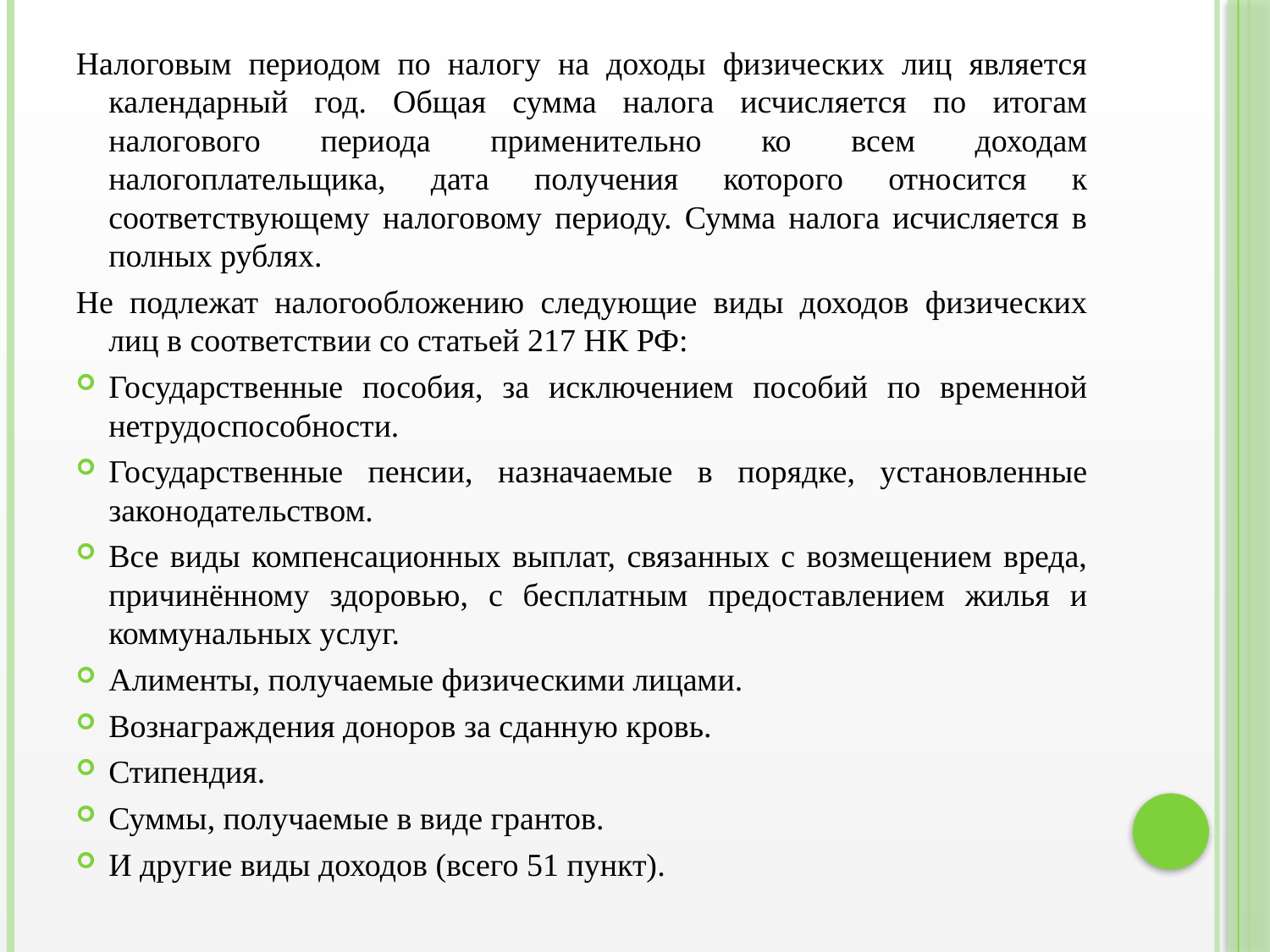

Налоговым периодом по налогу на доходы физических лиц является календарный год. Общая сумма налога исчисляется по итогам налогового периода применительно ко всем доходам налогоплательщика, дата получения которого относится к соответствующему налоговому периоду. Сумма налога исчисляется в полных рублях.
Не подлежат налогообложению следующие виды доходов физических лиц в соответствии со статьей 217 НК РФ:
Государственные пособия, за исключением пособий по временной нетрудоспособности.
Государственные пенсии, назначаемые в порядке, установленные законодательством.
Все виды компенсационных выплат, связанных с возмещением вреда, причинённому здоровью, с бесплатным предоставлением жилья и коммунальных услуг.
Алименты, получаемые физическими лицами.
Вознаграждения доноров за сданную кровь.
Стипендия.
Суммы, получаемые в виде грантов.
И другие виды доходов (всего 51 пункт).